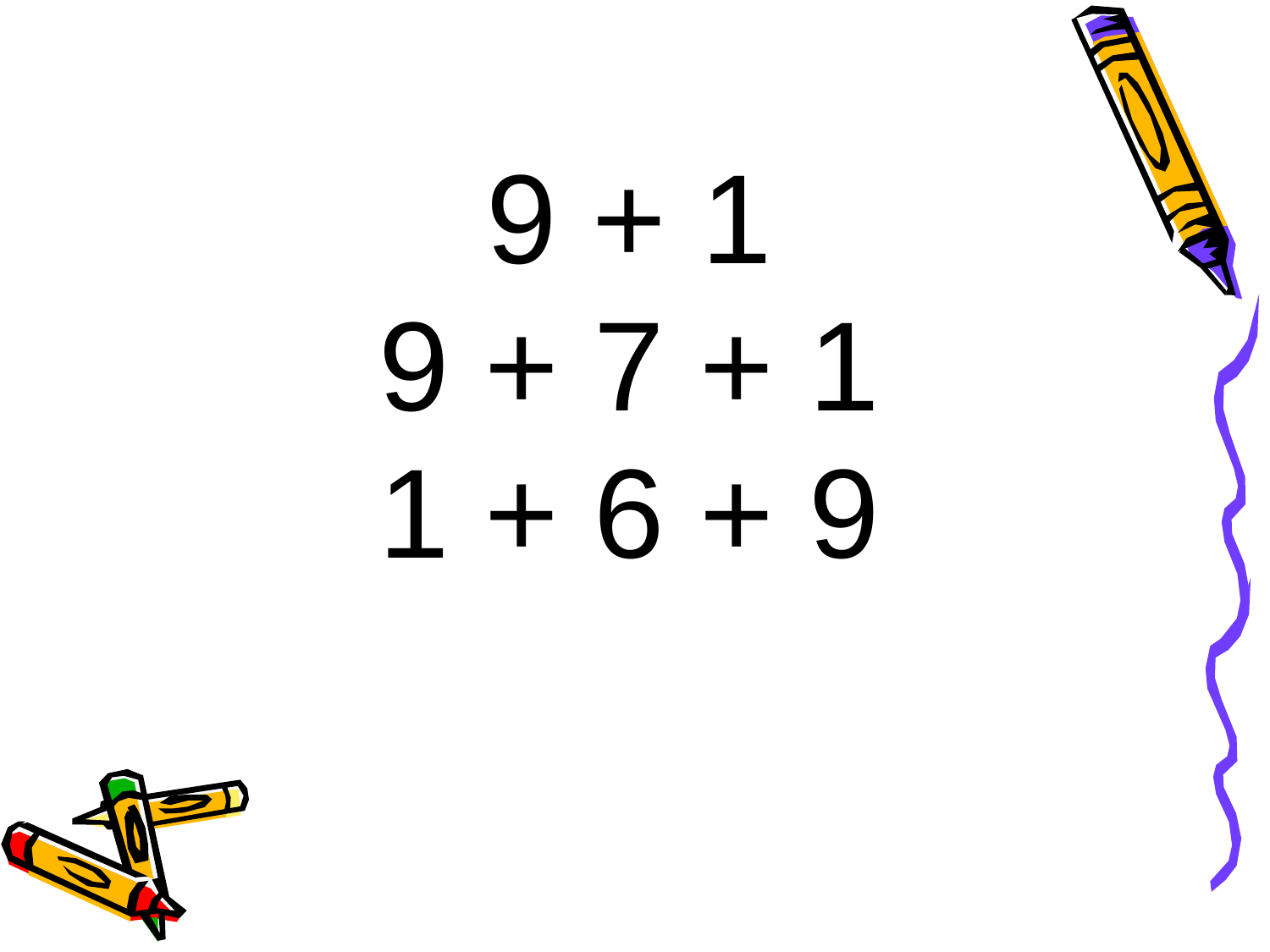

9 + 1
9 + 7 + 1
1 + 6 + 9